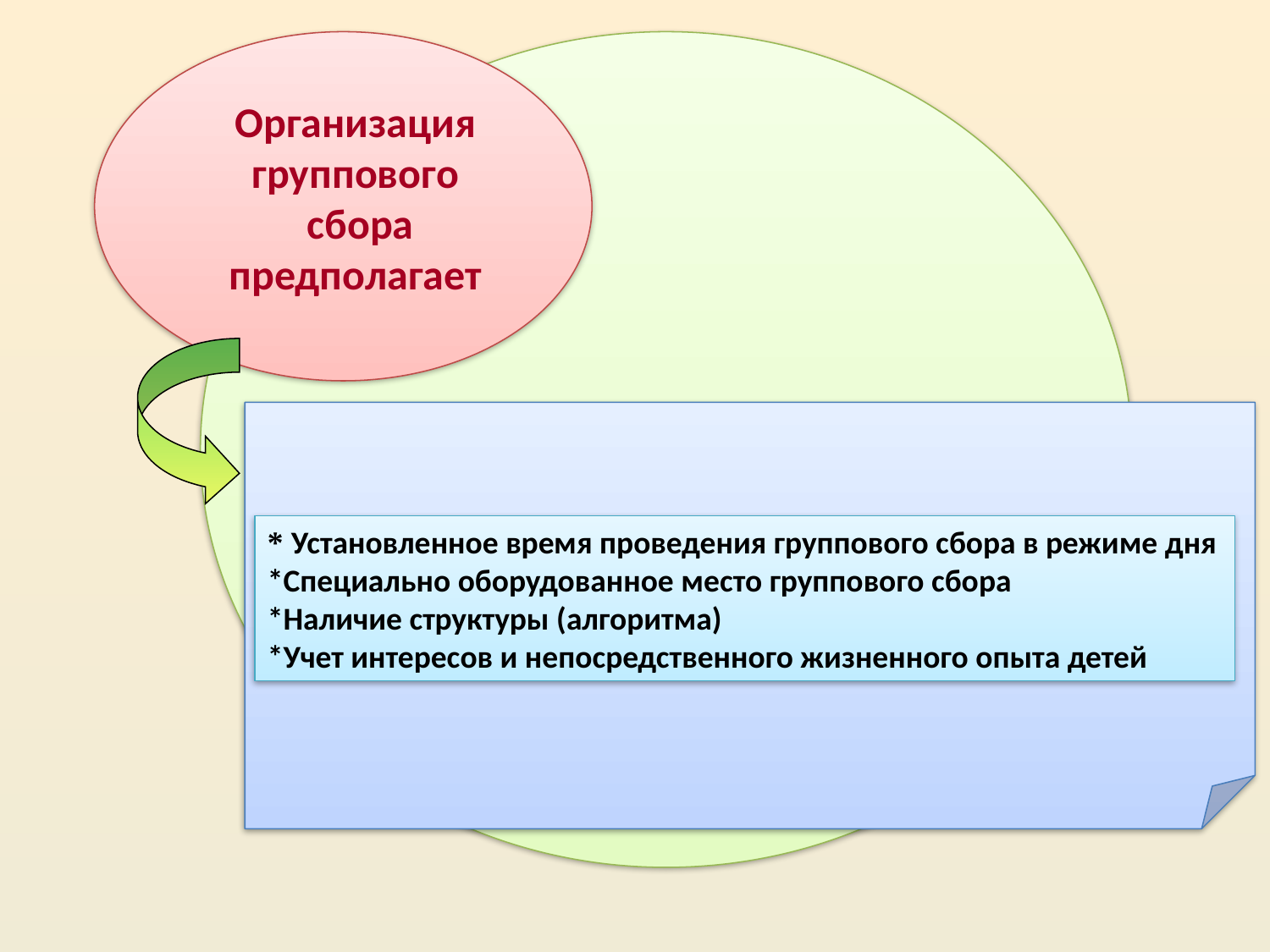

Организация группового
 сбора
предполагает

* Установленное время проведения группового сбора в режиме дня
*Специально оборудованное место группового сбора
*Наличие структуры (алгоритма)
*Учет интересов и непосредственного жизненного опыта детей